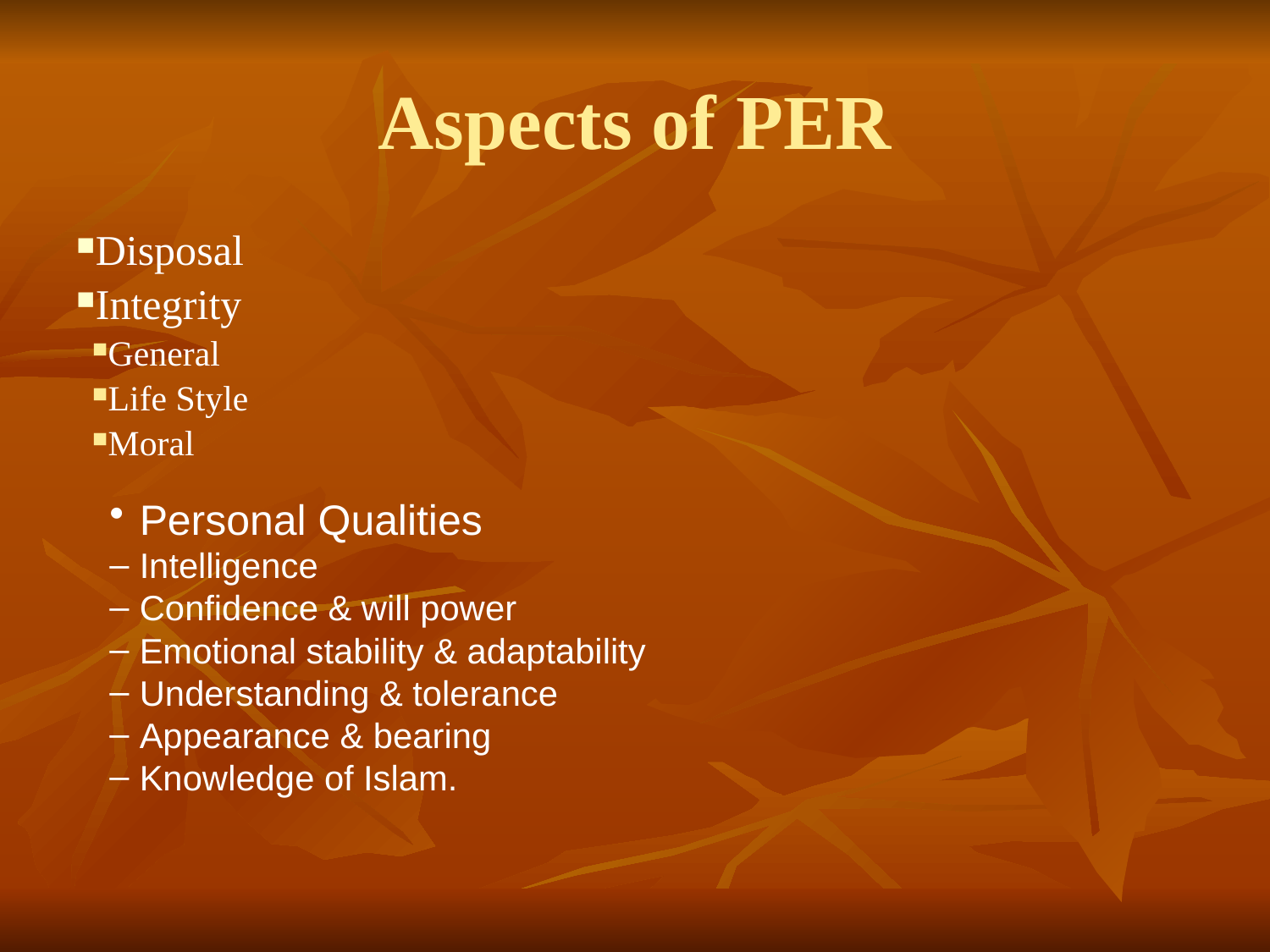

# Aspects of PER
Disposal
Integrity
General
Life Style
Moral
Personal Qualities
Intelligence
Confidence & will power
Emotional stability & adaptability
Understanding & tolerance
Appearance & bearing
Knowledge of Islam.